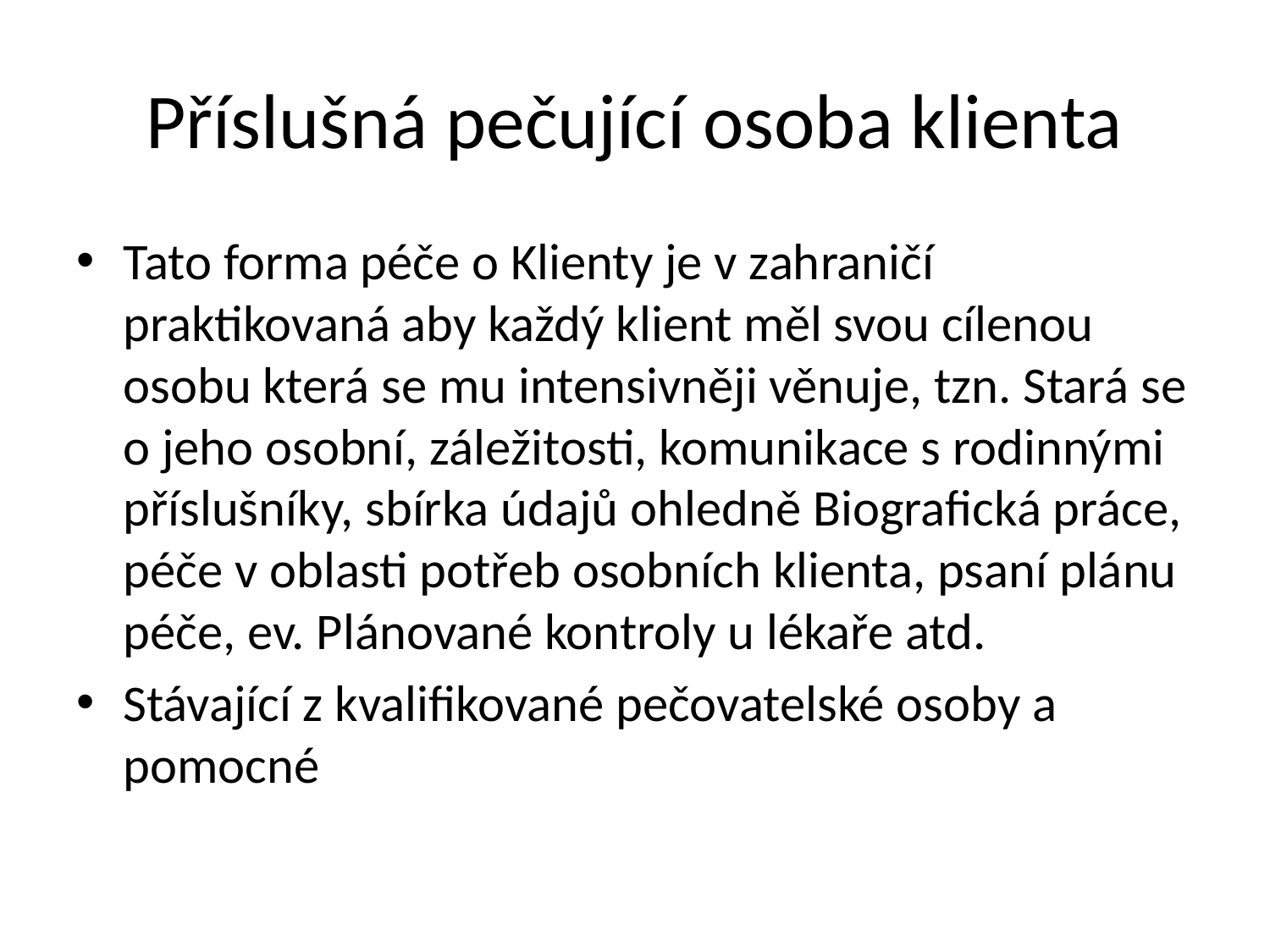

# Příslušná pečující osoba klienta
Tato forma péče o Klienty je v zahraničí praktikovaná aby každý klient měl svou cílenou osobu která se mu intensivněji věnuje, tzn. Stará se o jeho osobní, záležitosti, komunikace s rodinnými příslušníky, sbírka údajů ohledně Biografická práce, péče v oblasti potřeb osobních klienta, psaní plánu péče, ev. Plánované kontroly u lékaře atd.
Stávající z kvalifikované pečovatelské osoby a pomocné